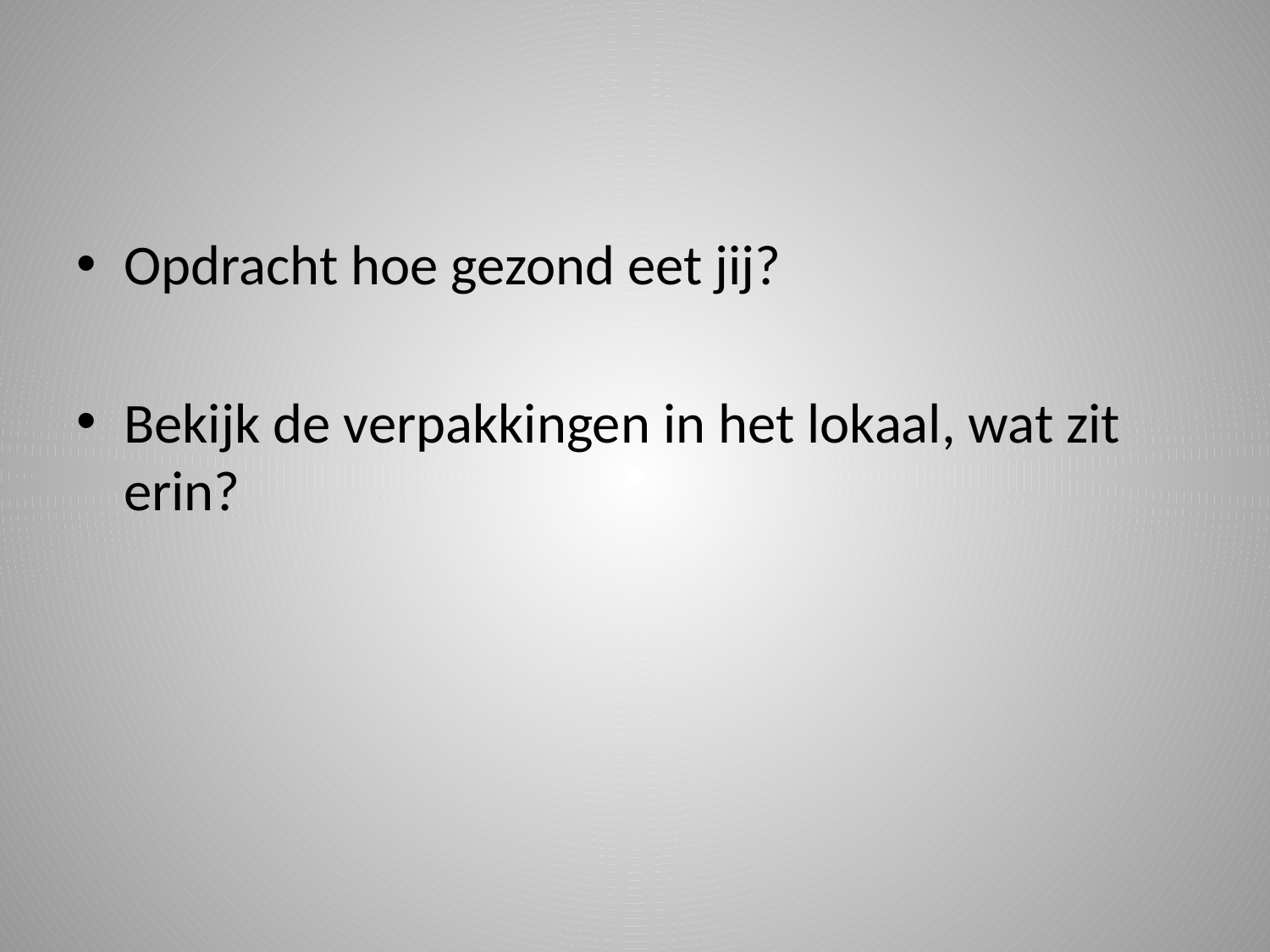

#
Opdracht hoe gezond eet jij?

Bekijk de verpakkingen in het lokaal, wat zit erin?